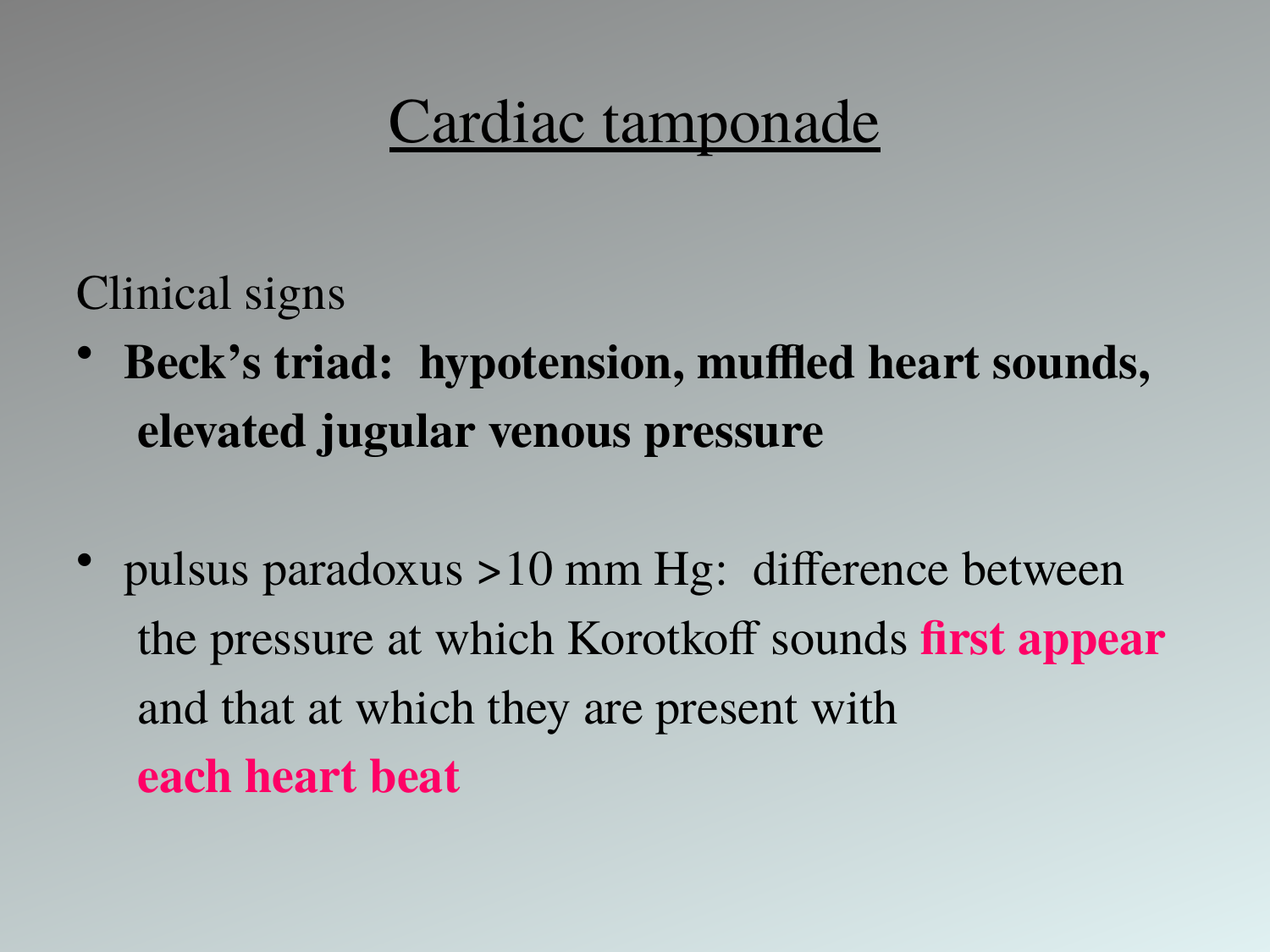

# Cardiac tamponade
Clinical signs
Beck’s triad:  hypotension, muffled heart sounds,
     elevated jugular venous pressure

pulsus paradoxus >10 mm Hg:  difference between
     the pressure at which Korotkoff sounds first appear
     and that at which they are present with
     each heart beat